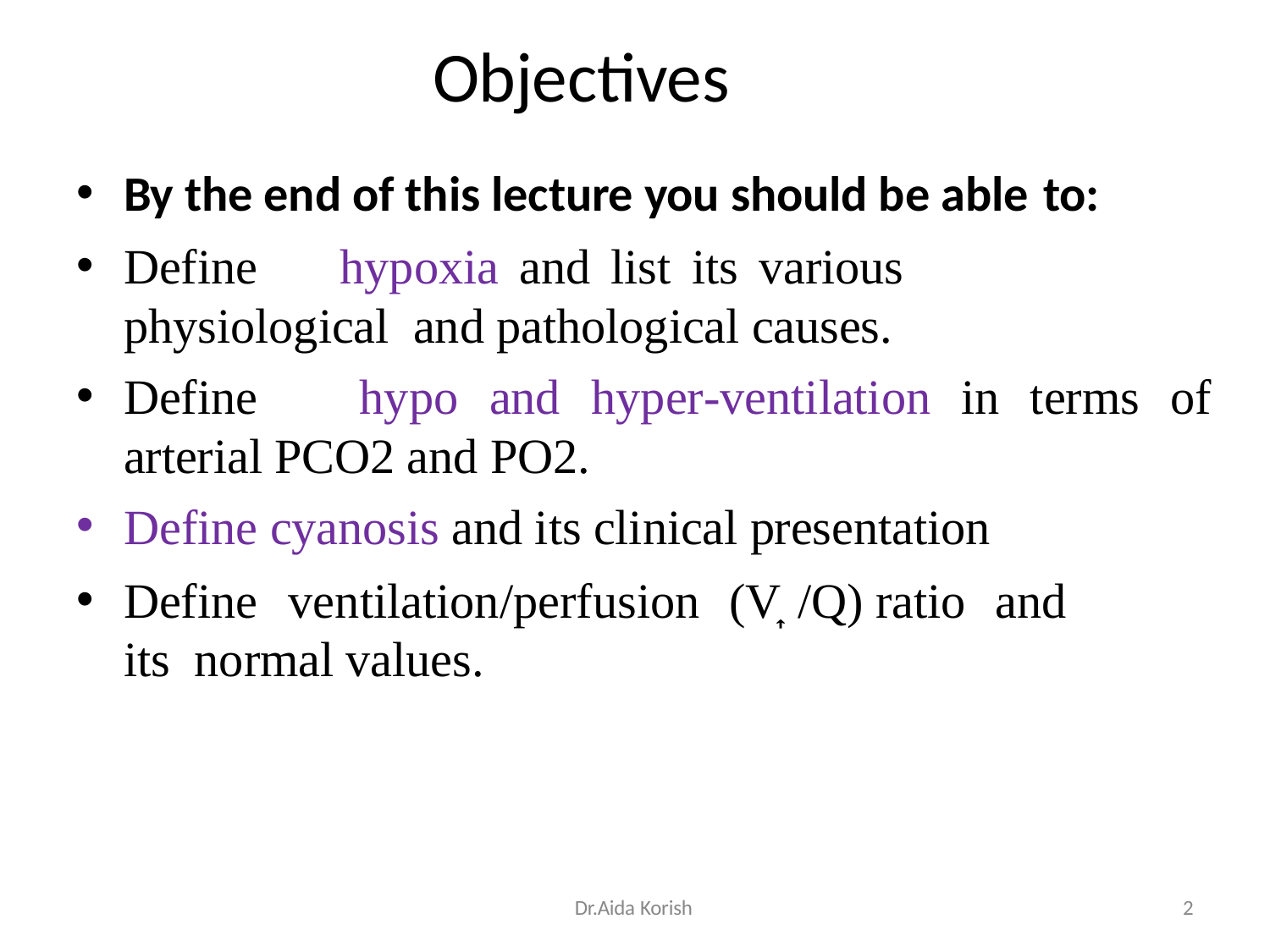

# Objectives
By the end of this lecture you should be able to:
Define	hypoxia	and	list	its	various	physiological  and pathological causes.
Define	hypo	and	hyper-ventilation	in	terms	of
arterial PCO2 and PO2.
Define cyanosis and its clinical presentation
•
Define	ventilation/perfusion	(V͎ /Q)	ratio	and	its  normal values.
Dr.Aida Korish
2